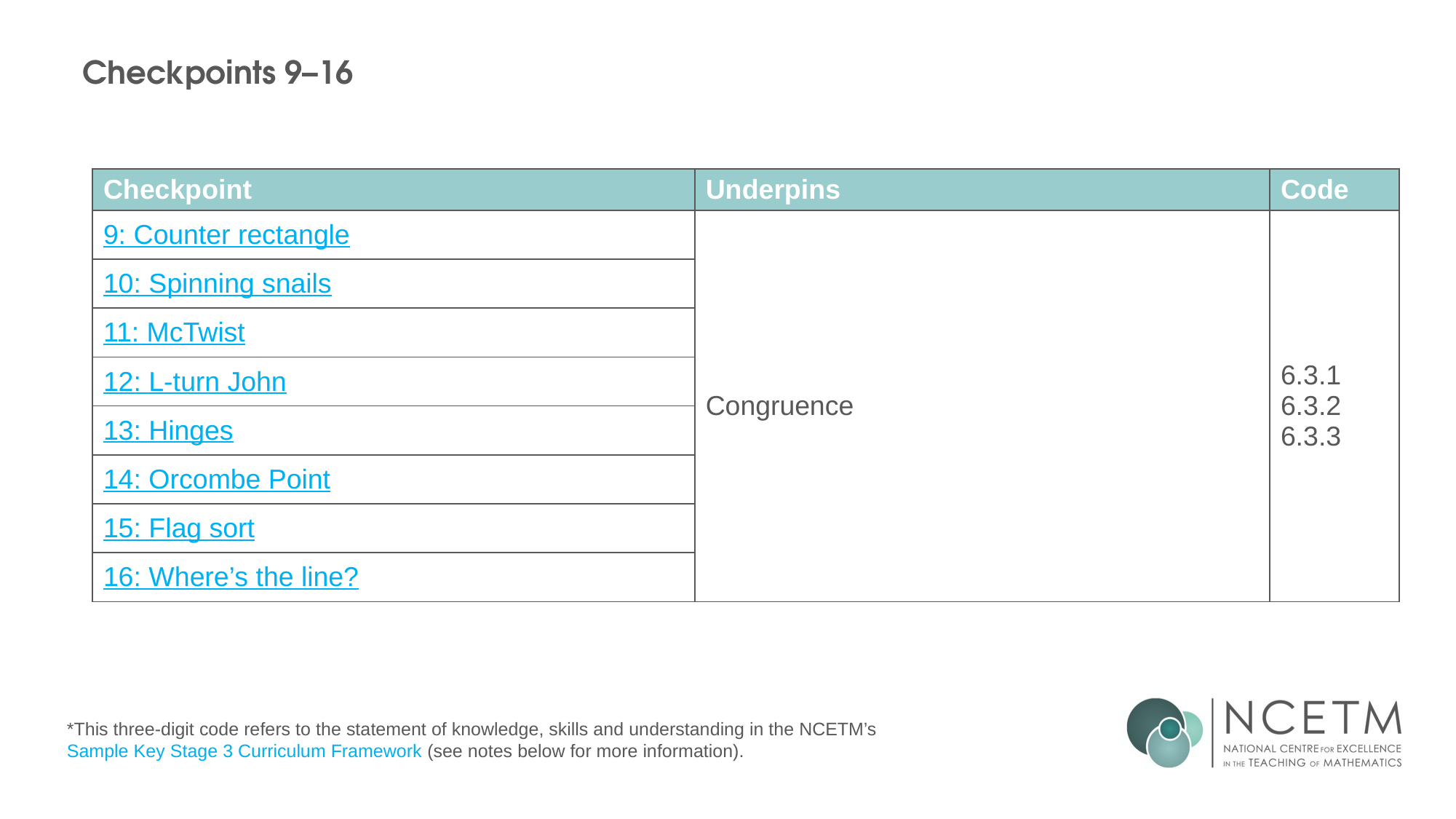

# Checkpoints 9–16
| Checkpoint | Underpins | Code |
| --- | --- | --- |
| 9: Counter rectangle | Congruence | 6.3.1 6.3.2 6.3.3 |
| 10: Spinning snails |  |  |
| 11: McTwist |  |  |
| 12: L-turn John | Understand place value in decimals, including recognising exponent and fractional representations of the column headings | 1.1.1.2 |
| 13: Hinges |  |  |
| 14: Orcombe Point |  |  |
| 15: Flag sort |  |  |
| 16: Where’s the line? |  |  |
*This three-digit code refers to the statement of knowledge, skills and understanding in the NCETM’s Sample Key Stage 3 Curriculum Framework (see notes below for more information).